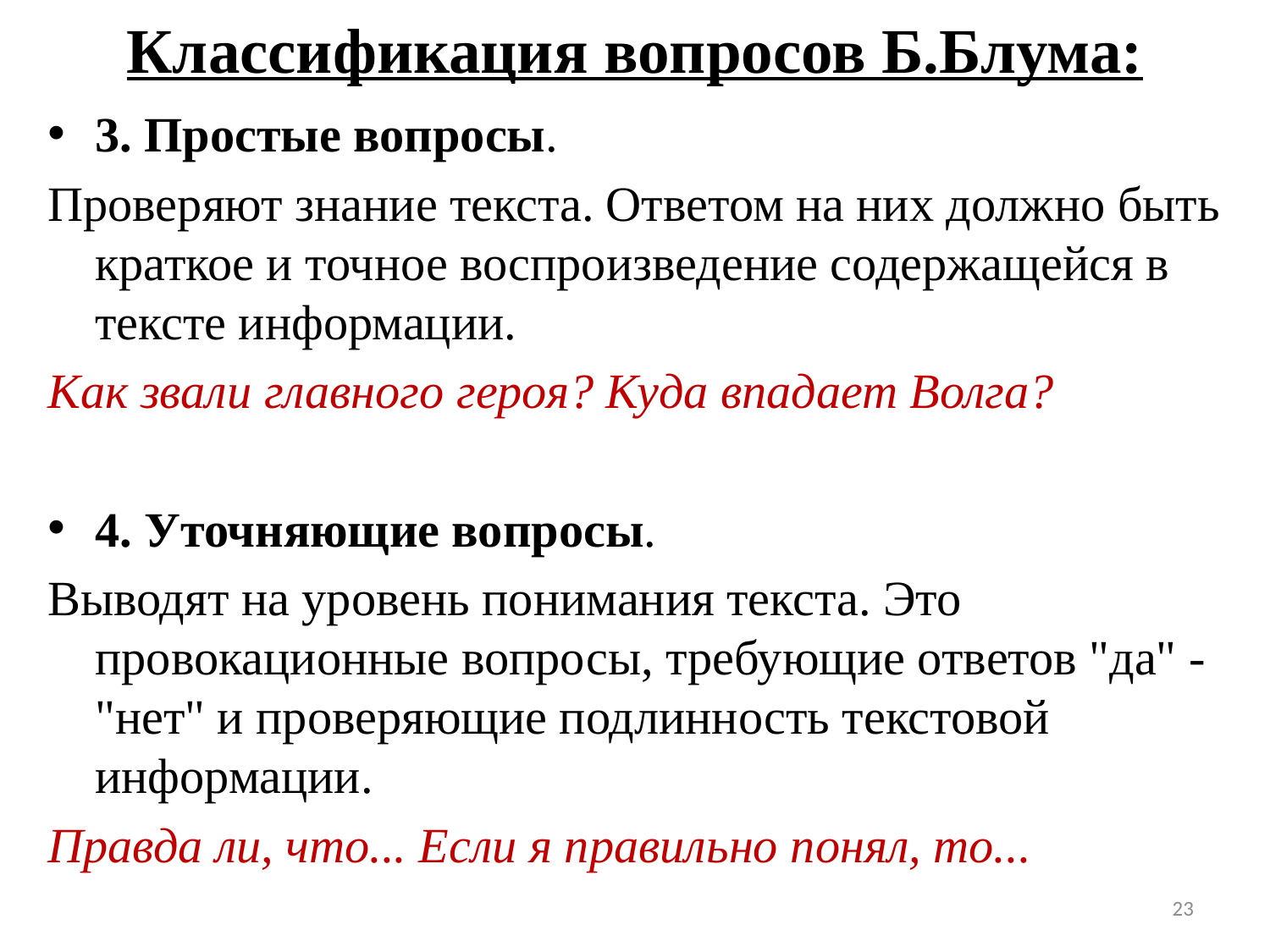

# Классификация вопросов Б.Блума:
3. Простые вопросы.
Проверяют знание текста. Ответом на них должно быть краткое и точное воспроизведение содержащейся в тексте информации.
Как звали главного героя? Куда впадает Волга?

4. Уточняющие вопросы.
Выводят на уровень понимания текста. Это провокационные вопросы, требующие ответов "да" - "нет" и проверяющие подлинность текстовой информации.
Правда ли, что... Если я правильно понял, то...

23